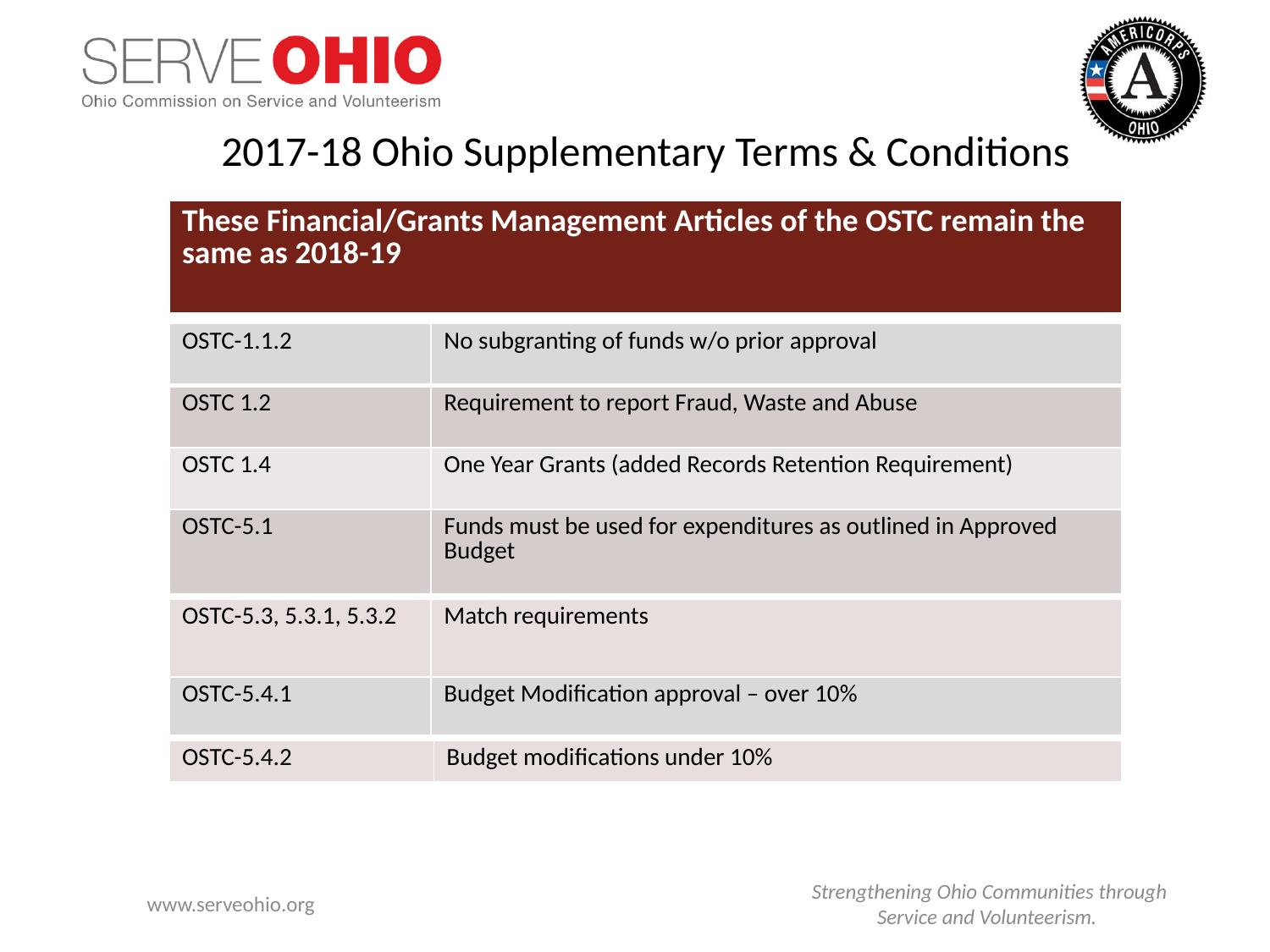

2017-18 Ohio Supplementary Terms & Conditions
| These Financial/Grants Management Articles of the OSTC remain the same as 2018-19 |
| --- |
| OSTC-1.1.2 | No subgranting of funds w/o prior approval |
| --- | --- |
| OSTC 1.2 | Requirement to report Fraud, Waste and Abuse |
| OSTC 1.4 | One Year Grants (added Records Retention Requirement) |
| OSTC-5.1 | Funds must be used for expenditures as outlined in Approved Budget |
| OSTC-5.3, 5.3.1, 5.3.2 | Match requirements |
| --- | --- |
| OSTC-5.4.1 | Budget Modification approval – over 10% |
| --- | --- |
| OSTC-5.4.2 | Budget modifications under 10% |
| --- | --- |
www.serveohio.org
Strengthening Ohio Communities through Service and Volunteerism.